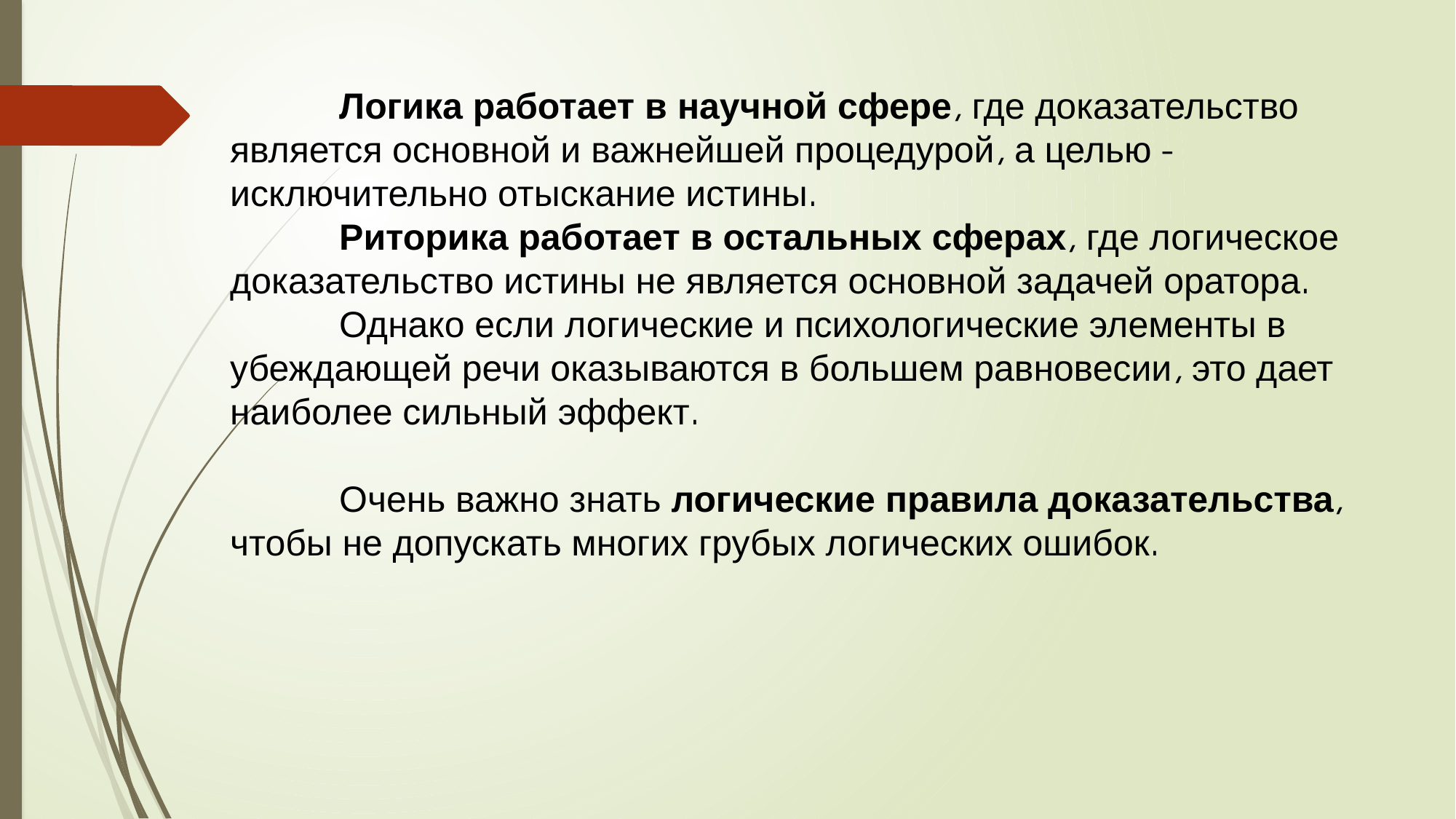

Логика работает в научной сфере, где доказательство является основной и важнейшей процедурой, а целью - исключительно отыскание истины.
	Риторика работает в остальных сферах, где логическое доказательство истины не является основной задачей оратора.
	Однако если логические и психологические элементы в убеждающей речи оказываются в большем равновесии, это дает наиболее сильный эффект.

	Очень важно знать логические правила доказательства, чтобы не допускать многих грубых логических ошибок.